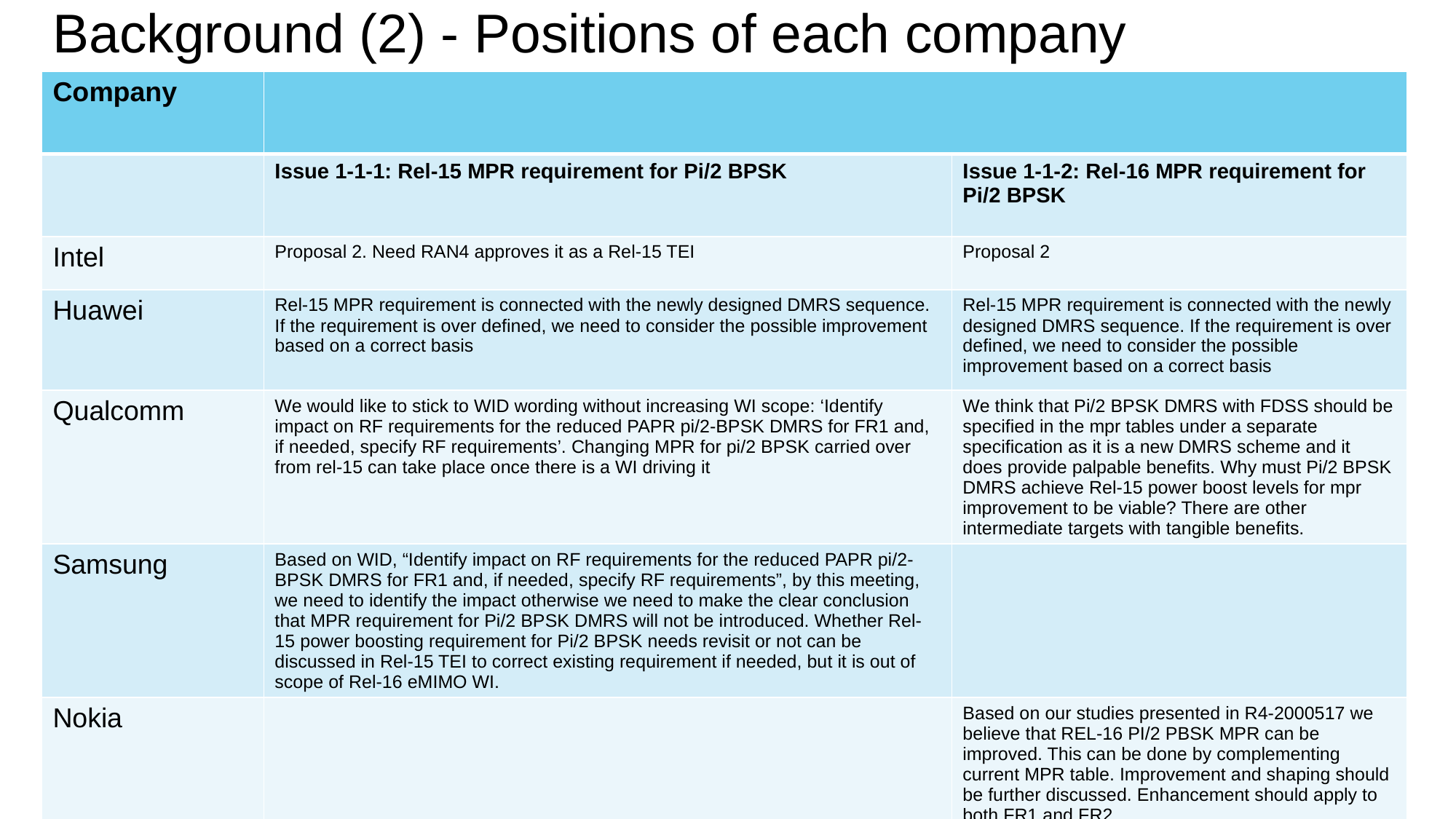

# Background (2) - Positions of each company
| Company |  |  |
| --- | --- | --- |
|  | Issue 1-1-1: Rel-15 MPR requirement for Pi/2 BPSK | Issue 1-1-2: Rel-16 MPR requirement for Pi/2 BPSK |
| Intel | Proposal 2. Need RAN4 approves it as a Rel-15 TEI | Proposal 2 |
| Huawei | Rel-15 MPR requirement is connected with the newly designed DMRS sequence. If the requirement is over defined, we need to consider the possible improvement based on a correct basis | Rel-15 MPR requirement is connected with the newly designed DMRS sequence. If the requirement is over defined, we need to consider the possible improvement based on a correct basis |
| Qualcomm | We would like to stick to WID wording without increasing WI scope: ‘Identify impact on RF requirements for the reduced PAPR pi/2-BPSK DMRS for FR1 and, if needed, specify RF requirements’. Changing MPR for pi/2 BPSK carried over from rel-15 can take place once there is a WI driving it | We think that Pi/2 BPSK DMRS with FDSS should be specified in the mpr tables under a separate specification as it is a new DMRS scheme and it does provide palpable benefits. Why must Pi/2 BPSK DMRS achieve Rel-15 power boost levels for mpr improvement to be viable? There are other intermediate targets with tangible benefits. |
| Samsung | Based on WID, “Identify impact on RF requirements for the reduced PAPR pi/2-BPSK DMRS for FR1 and, if needed, specify RF requirements”, by this meeting, we need to identify the impact otherwise we need to make the clear conclusion that MPR requirement for Pi/2 BPSK DMRS will not be introduced. Whether Rel-15 power boosting requirement for Pi/2 BPSK needs revisit or not can be discussed in Rel-15 TEI to correct existing requirement if needed, but it is out of scope of Rel-16 eMIMO WI. |  |
| Nokia |  | Based on our studies presented in R4-2000517 we believe that REL-16 PI/2 PBSK MPR can be improved. This can be done by complementing current MPR table. Improvement and shaping should be further discussed. Enhancement should apply to both FR1 and FR2. |